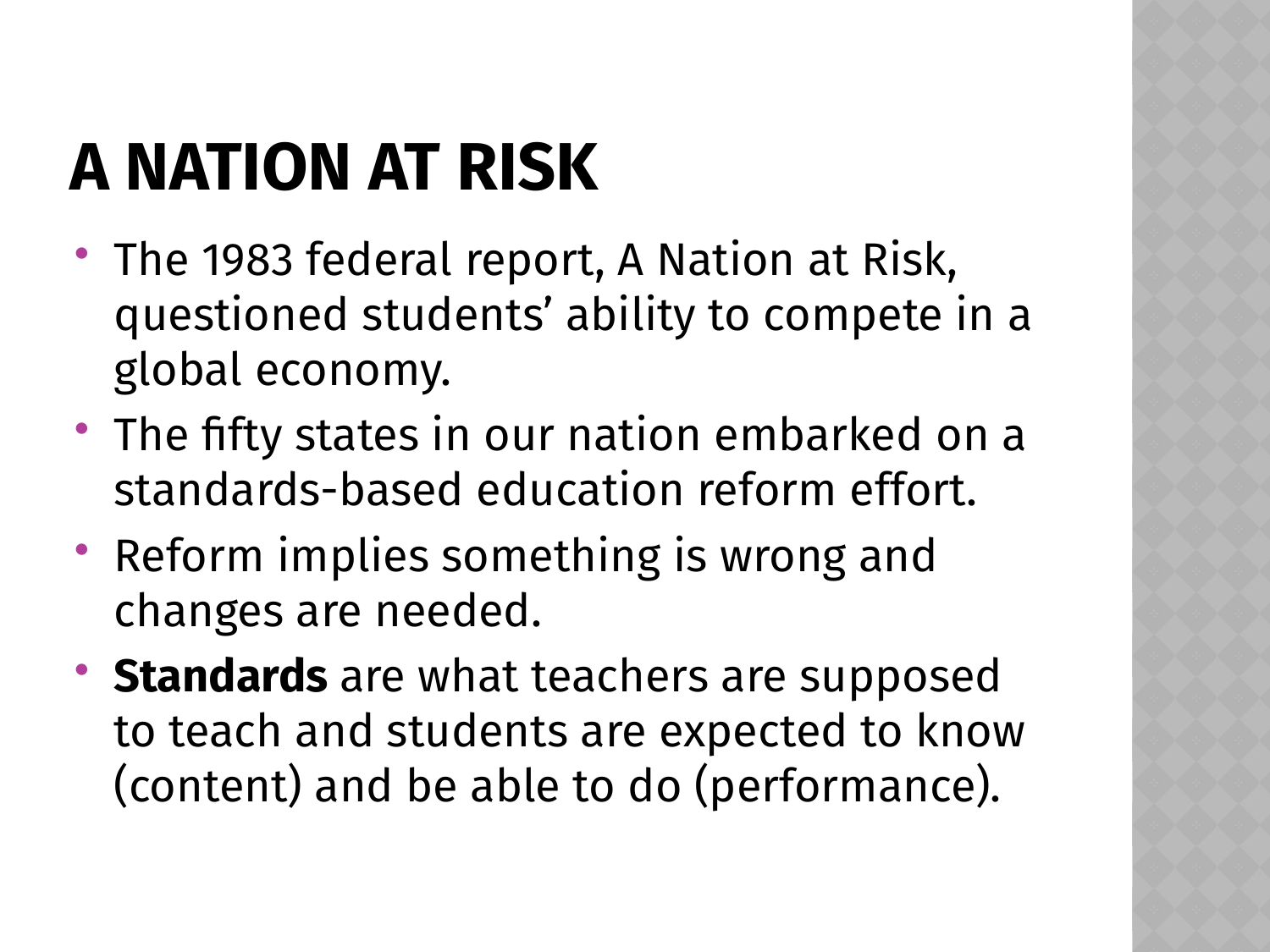

# A Nation at risk
The 1983 federal report, A Nation at Risk, questioned students’ ability to compete in a global economy.
The fifty states in our nation embarked on a standards-based education reform effort.
Reform implies something is wrong and changes are needed.
Standards are what teachers are supposed to teach and students are expected to know (content) and be able to do (performance).